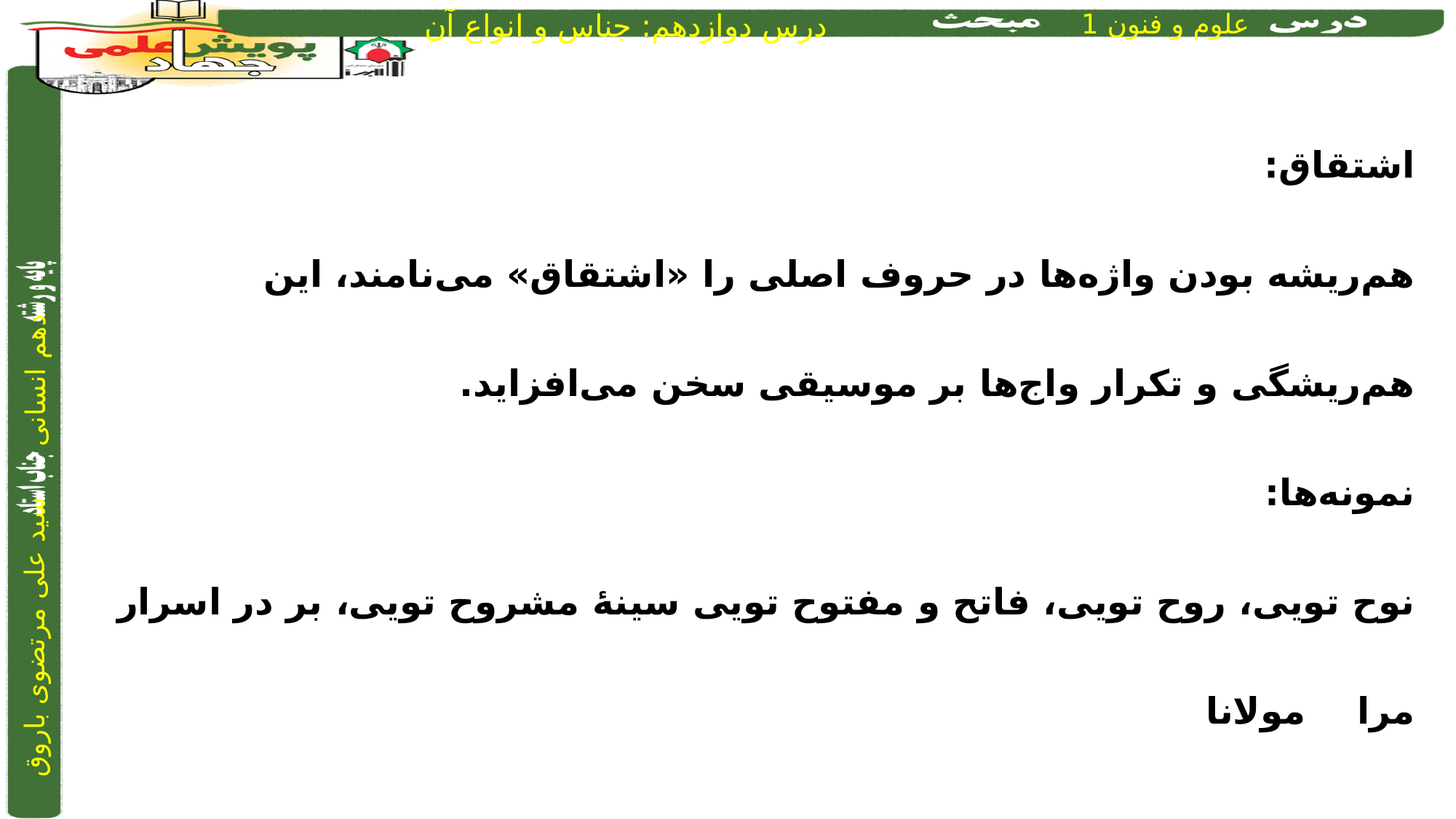

اشتقاق:
هم‌ریشه بودن واژه‌ها در حروف اصلی را «اشتقاق» می‌نامند، این هم‌ریشگی و تکرار واج‌ها بر موسیقی سخن می‌افزاید.
نمونه‌ها:
نوح تویی، روح تویی، فاتح و مفتوح تویی	 سینۀ مشروح تویی، بر در اسرار مرا		مولانا